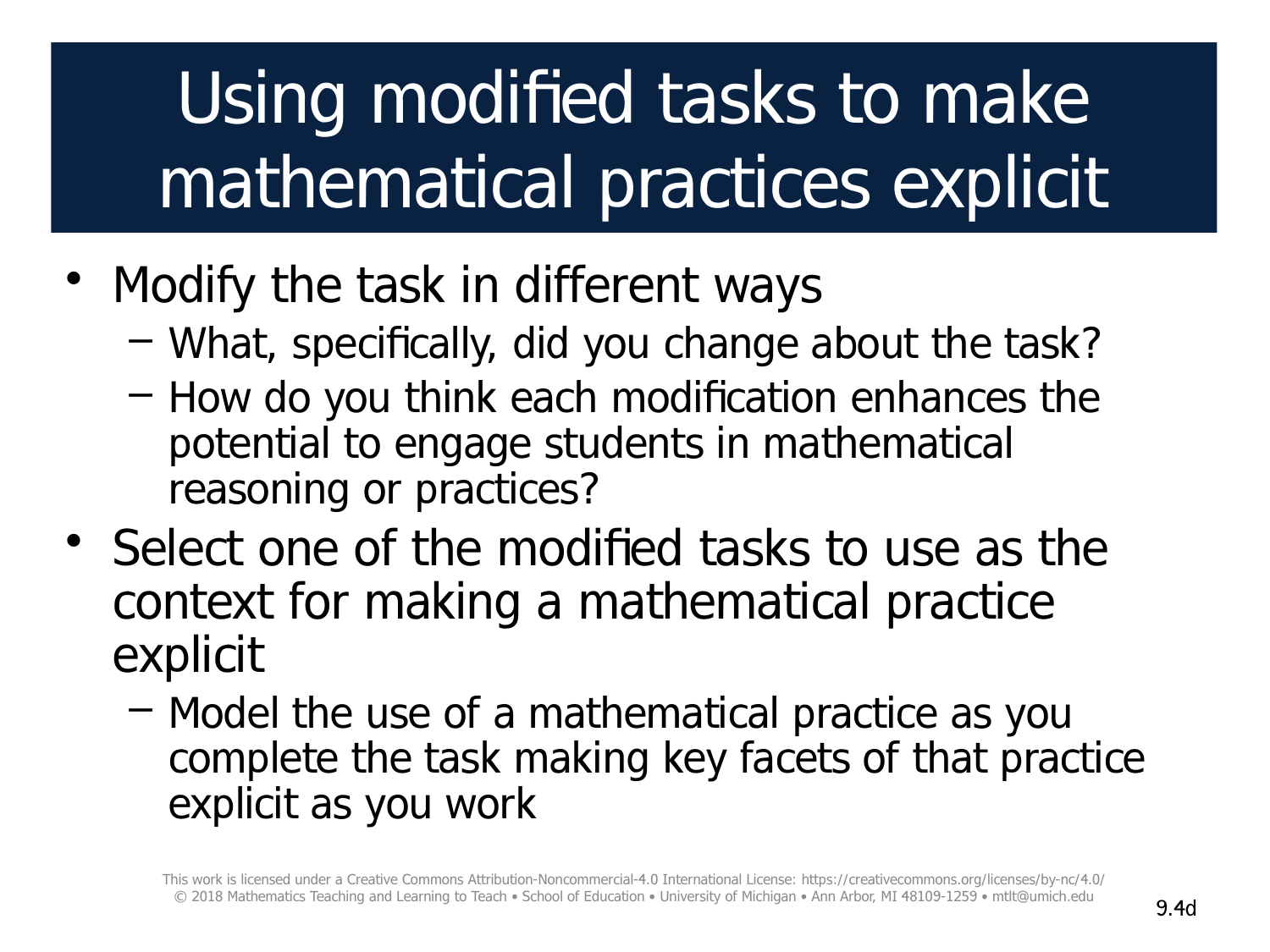

# Using modified tasks to make mathematical practices explicit
Modify the task in different ways
What, specifically, did you change about the task?
How do you think each modification enhances the potential to engage students in mathematical reasoning or practices?
Select one of the modified tasks to use as the context for making a mathematical practice explicit
Model the use of a mathematical practice as you complete the task making key facets of that practice explicit as you work
This work is licensed under a Creative Commons Attribution-Noncommercial-4.0 International License: https://creativecommons.org/licenses/by-nc/4.0/
© 2018 Mathematics Teaching and Learning to Teach • School of Education • University of Michigan • Ann Arbor, MI 48109-1259 • mtlt@umich.edu
9.4d